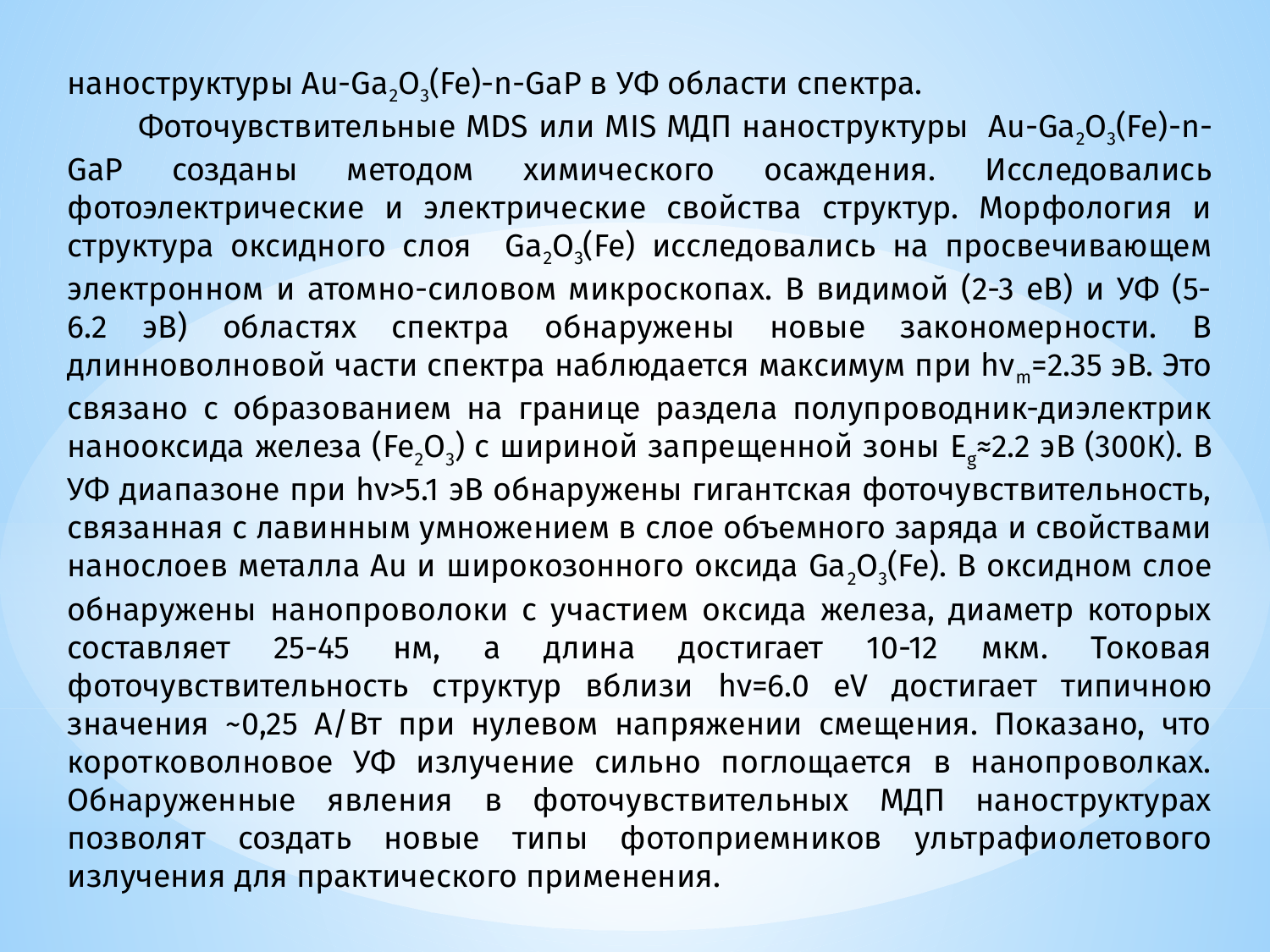

наноструктуры Au-Ga2O3(Fe)-n-GaP в УФ области спектра.
       Фоточувствительные MDS или MIS МДП наноструктуры  Au-Ga2O3(Fe)-n-GaP созданы методом химического осаждения. Исследовались фотоэлектрические и электрические свойства структур. Морфология и структура оксидного слоя  Ga2O3(Fe) исследовались на просвечивающем электронном и атомно-силовом микроскопах. В видимой (2-3 еВ) и УФ (5-6.2 эВ) областях спектра обнаружены новые закономерности. В длинноволновой части спектра наблюдается максимум при hνm=2.35 эВ. Это связано с образованием на границе раздела полупроводник-диэлектрик нанооксида железа (Fe2O3) с шириной запрещенной зоны Eg≈2.2 эВ (300К). В УФ диапазоне при hν>5.1 эВ обнаружены гигантская фоточувствительность, связанная с лавинным умножением в слое объемного заряда и свойствами нанослоев металла Au и широкозонного оксида Ga2O3(Fe). В оксидном слое обнаружены нанопроволоки с участием оксида железа, диаметр которых составляет 25-45 нм, а длина достигает 10-12 мкм. Токовая фоточувствительность структур вблизи hν=6.0 eV достигает типичною значения ~0,25 А/Вт при нулевом напряжении смещения. Показано, что коротковолновое УФ излучение сильно поглощается в нанопроволках. Обнаруженные явления в фоточувствительных МДП наноструктурах позволят создать новые типы фотоприемников ультрафиолетового излучения для практического применения.